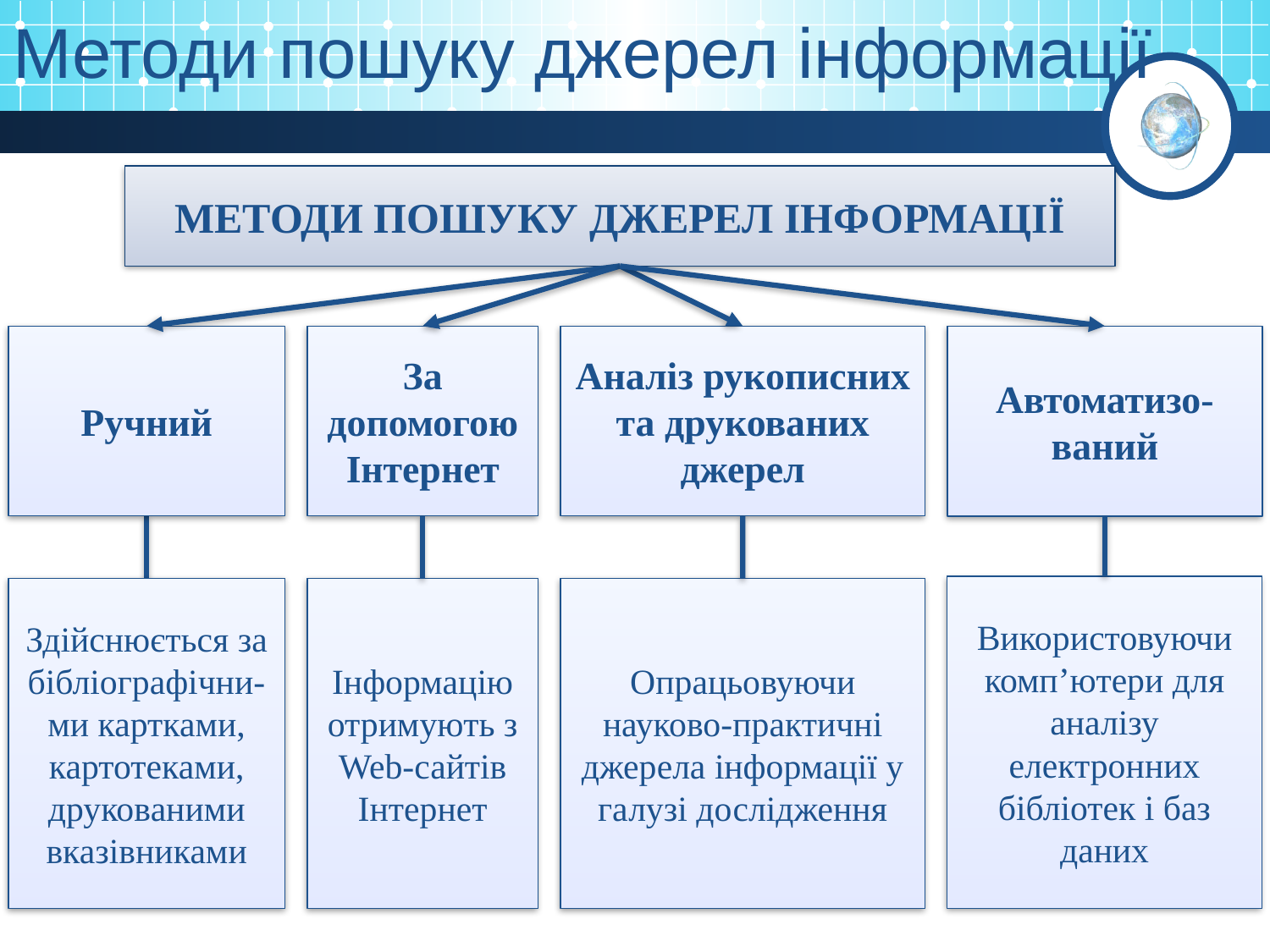

Методи пошуку джерел інформації
МЕТОДИ ПОШУКУ ДЖЕРЕЛ ІНФОРМАЦІЇ
Ручний
За допомогою Інтернет
Аналіз рукописних та друкованих джерел
Автоматизо-
ваний
Використовуючи комп’ютери для аналізу електронних бібліотек і баз даних
Здійснюється за бібліографічни-ми картками, картотеками, друкованими вказівниками
Інформацію отримують з Web-сайтів Інтернет
Опрацьовуючи науково-практичні джерела інформації у галузі дослідження